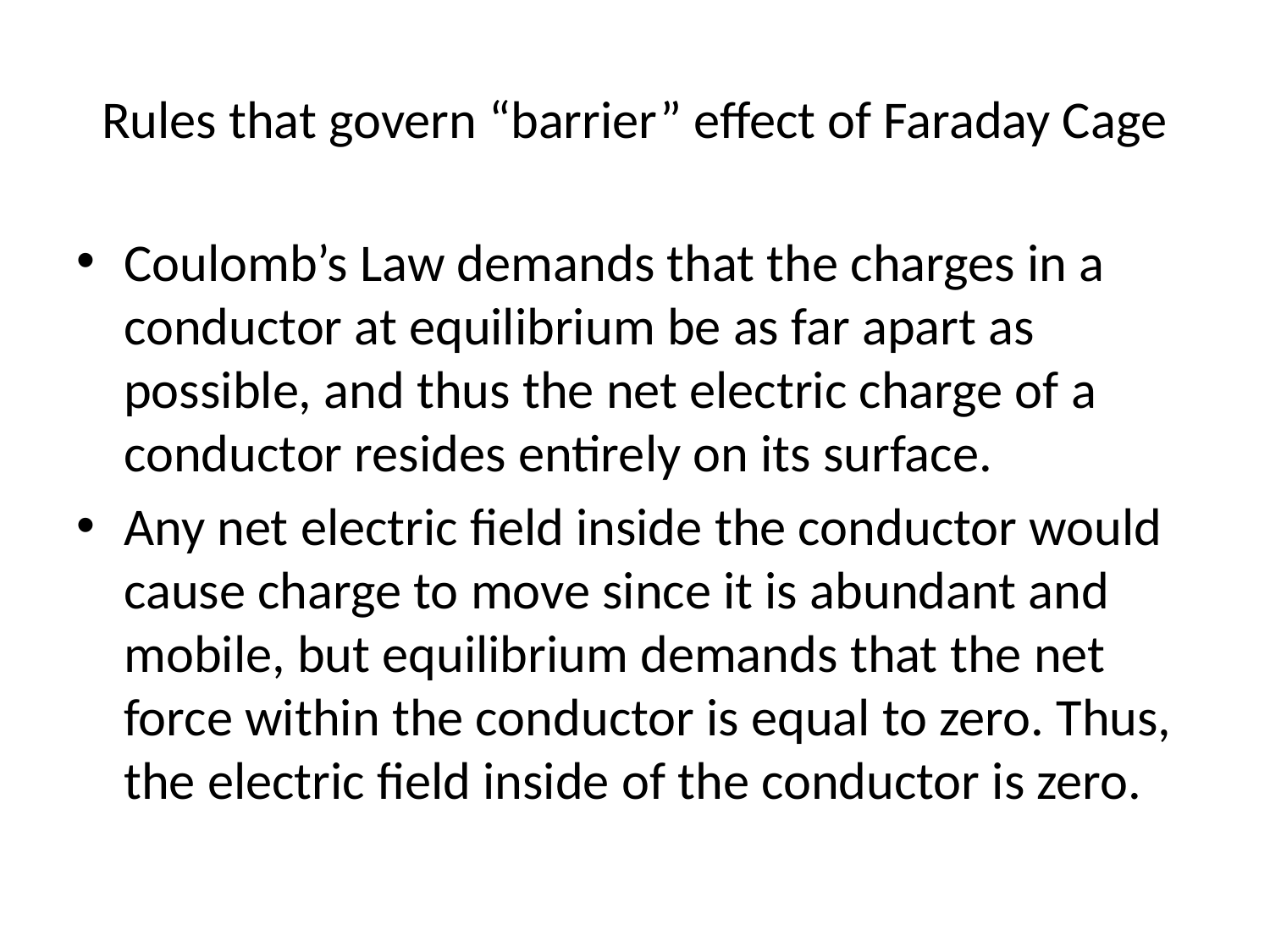

# Rules that govern “barrier” effect of Faraday Cage
Coulomb’s Law demands that the charges in a conductor at equilibrium be as far apart as possible, and thus the net electric charge of a conductor resides entirely on its surface.
Any net electric field inside the conductor would cause charge to move since it is abundant and mobile, but equilibrium demands that the net force within the conductor is equal to zero. Thus, the electric field inside of the conductor is zero.